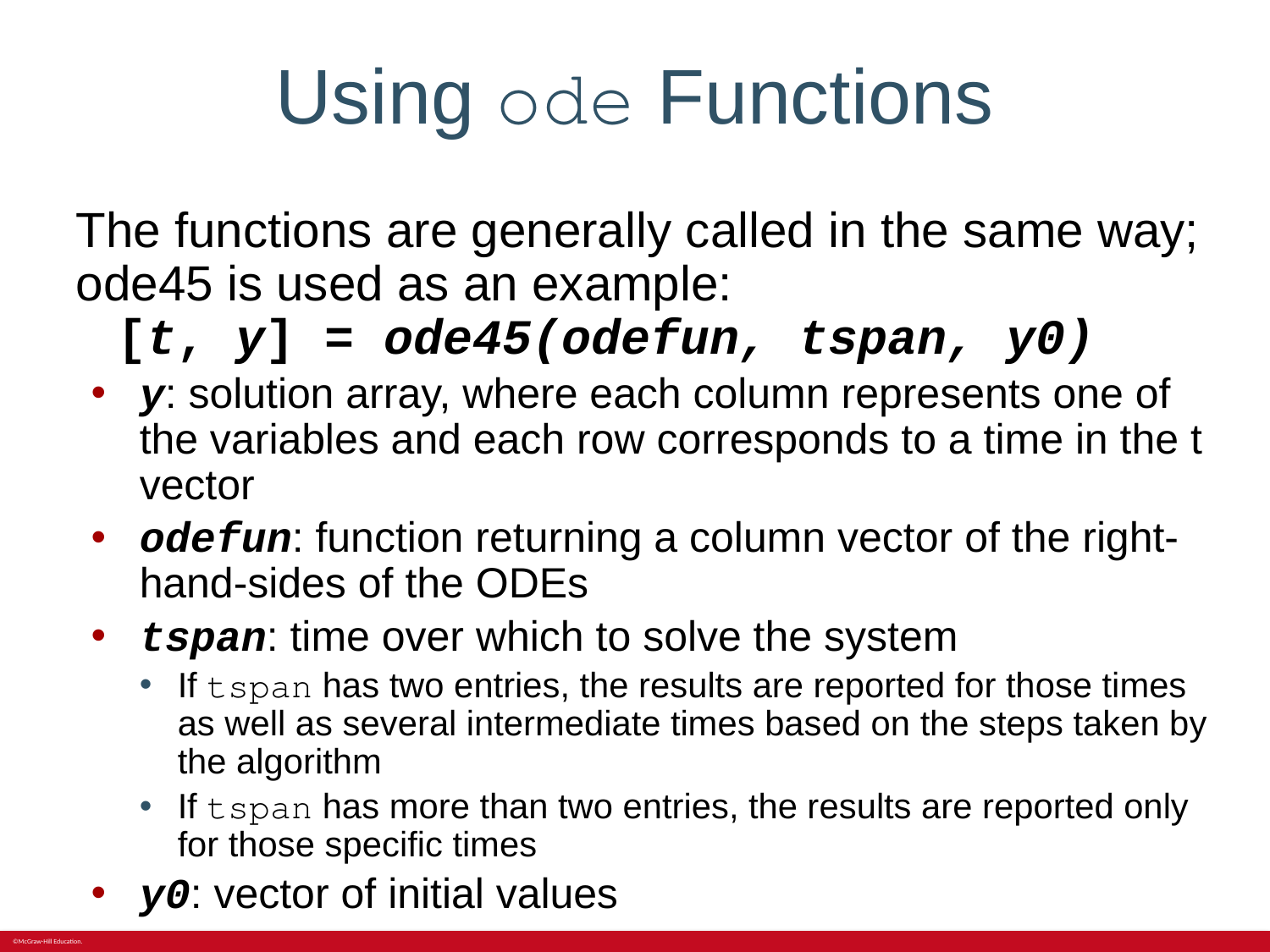

# Using ode Functions
The functions are generally called in the same way; ode45 is used as an example:
   [t, y] = ode45(odefun, tspan, y0)
y: solution array, where each column represents one of the variables and each row corresponds to a time in the t vector
odefun: function returning a column vector of the right-hand-sides of the ODEs
tspan: time over which to solve the system
If tspan has two entries, the results are reported for those times as well as several intermediate times based on the steps taken by the algorithm
If tspan has more than two entries, the results are reported only for those specific times
y0: vector of initial values